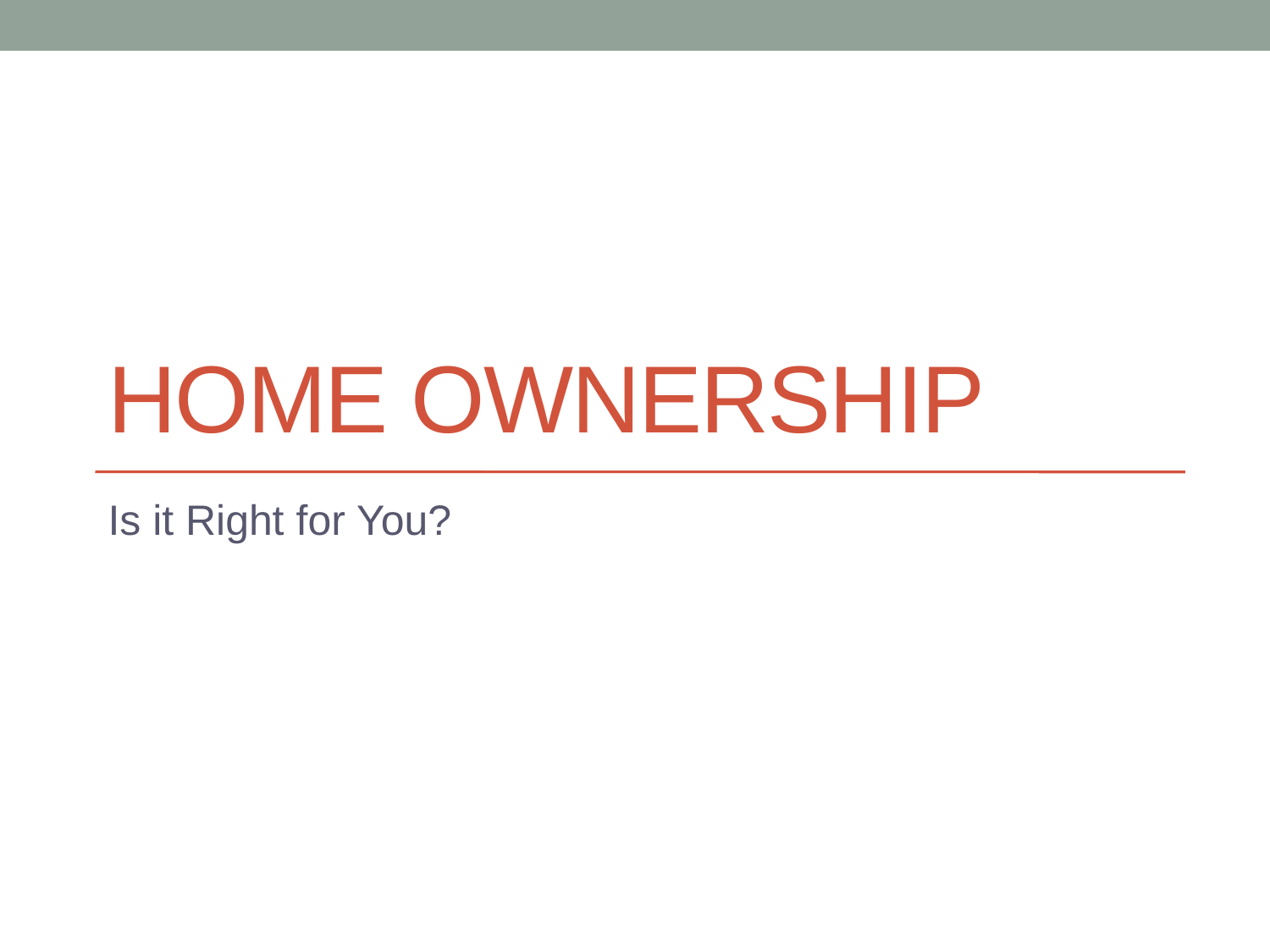

# Home Ownership
Is it Right for You?